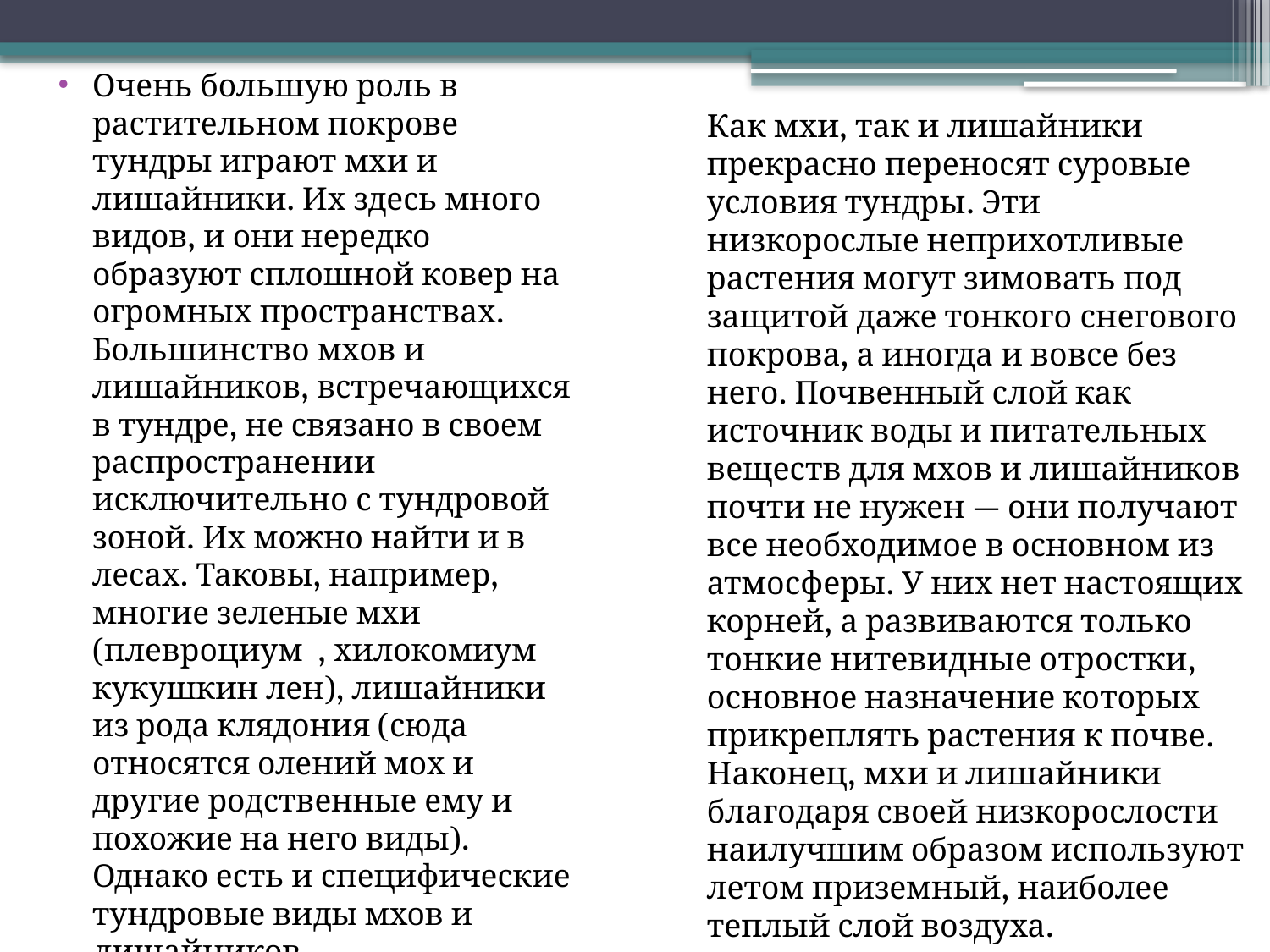

Очень большую роль в растительном покрове тундры играют мхи и лишайники. Их здесь много видов, и они нередко образуют сплошной ковер на огромных пространствах.
Большинство мхов и лишайников, встречающихся в тундре, не связано в своем распространении исключительно с тундровой зоной. Их можно найти и в лесах. Таковы, например, многие зеленые мхи (плевроциум  , хилокомиум кукушкин лен), лишайники из рода клядония (сюда относятся олений мох и другие родственные ему и похожие на него виды). Однако есть и специфические тундровые виды мхов и лишайников.
Как мхи, так и лишайники прекрасно переносят суровые условия тундры. Эти низкорослые неприхотливые растения могут зимовать под защитой даже тонкого снегового покрова, а иногда и вовсе без него. Почвенный слой как источник воды и питательных веществ для мхов и лишайников почти не нужен — они получают все необходимое в основном из атмосферы. У них нет настоящих корней, а развиваются только тонкие нитевидные отростки, основное назначение которых прикреплять растения к почве. Наконец, мхи и лишайники благодаря своей низкорослости наилучшим образом используют летом приземный, наиболее теплый слой воздуха.